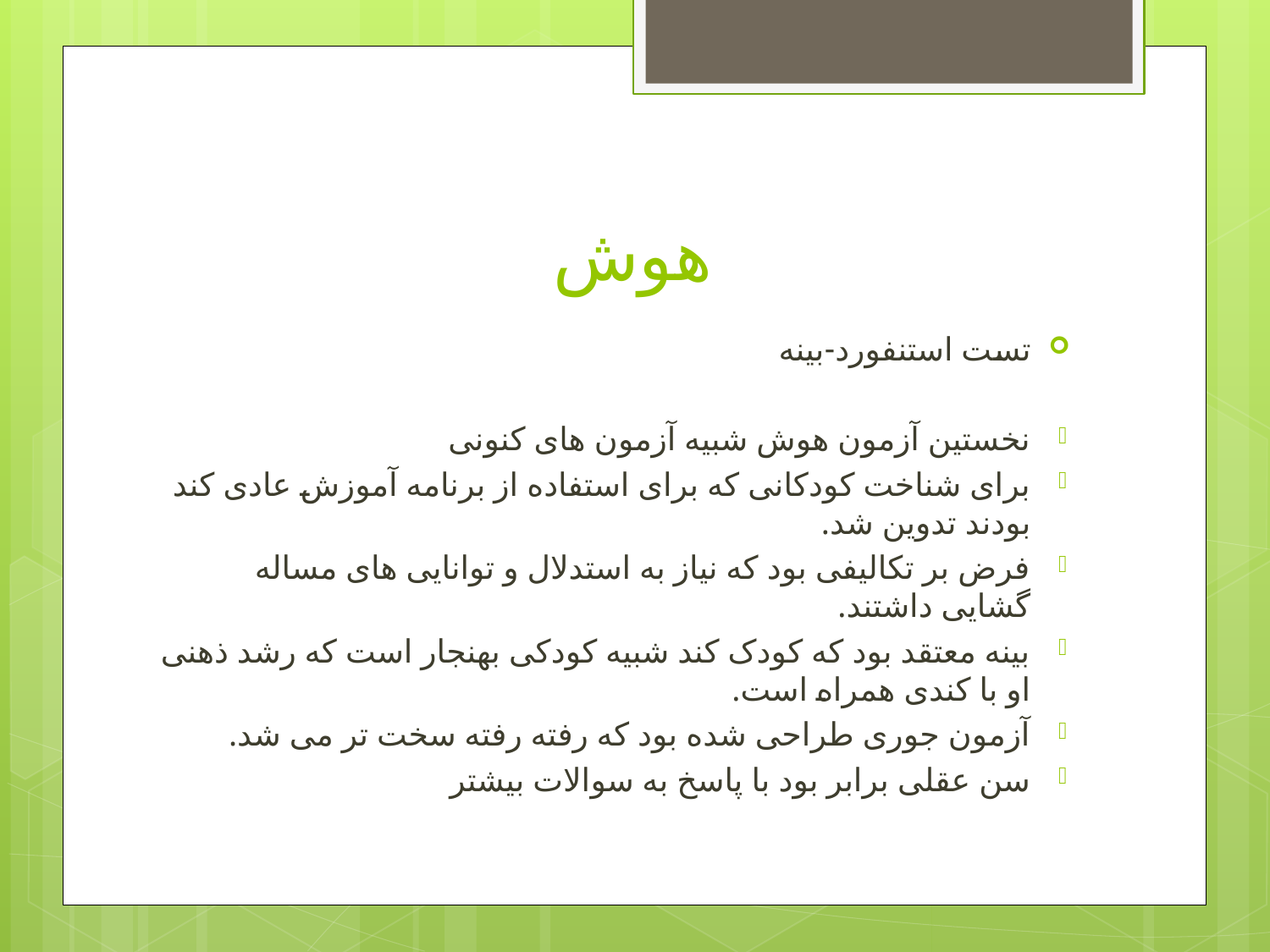

# هوش
تست استنفورد-بینه

نخستین آزمون هوش شبیه آزمون های کنونی
برای شناخت کودکانی که برای استفاده از برنامه آموزش عادی کند بودند تدوین شد.
فرض بر تکالیفی بود که نیاز به استدلال و توانایی های مساله گشایی داشتند.
بینه معتقد بود که کودک کند شبیه کودکی بهنجار است که رشد ذهنی او با کندی همراه است.
آزمون جوری طراحی شده بود که رفته رفته سخت تر می شد.
سن عقلی برابر بود با پاسخ به سوالات بیشتر